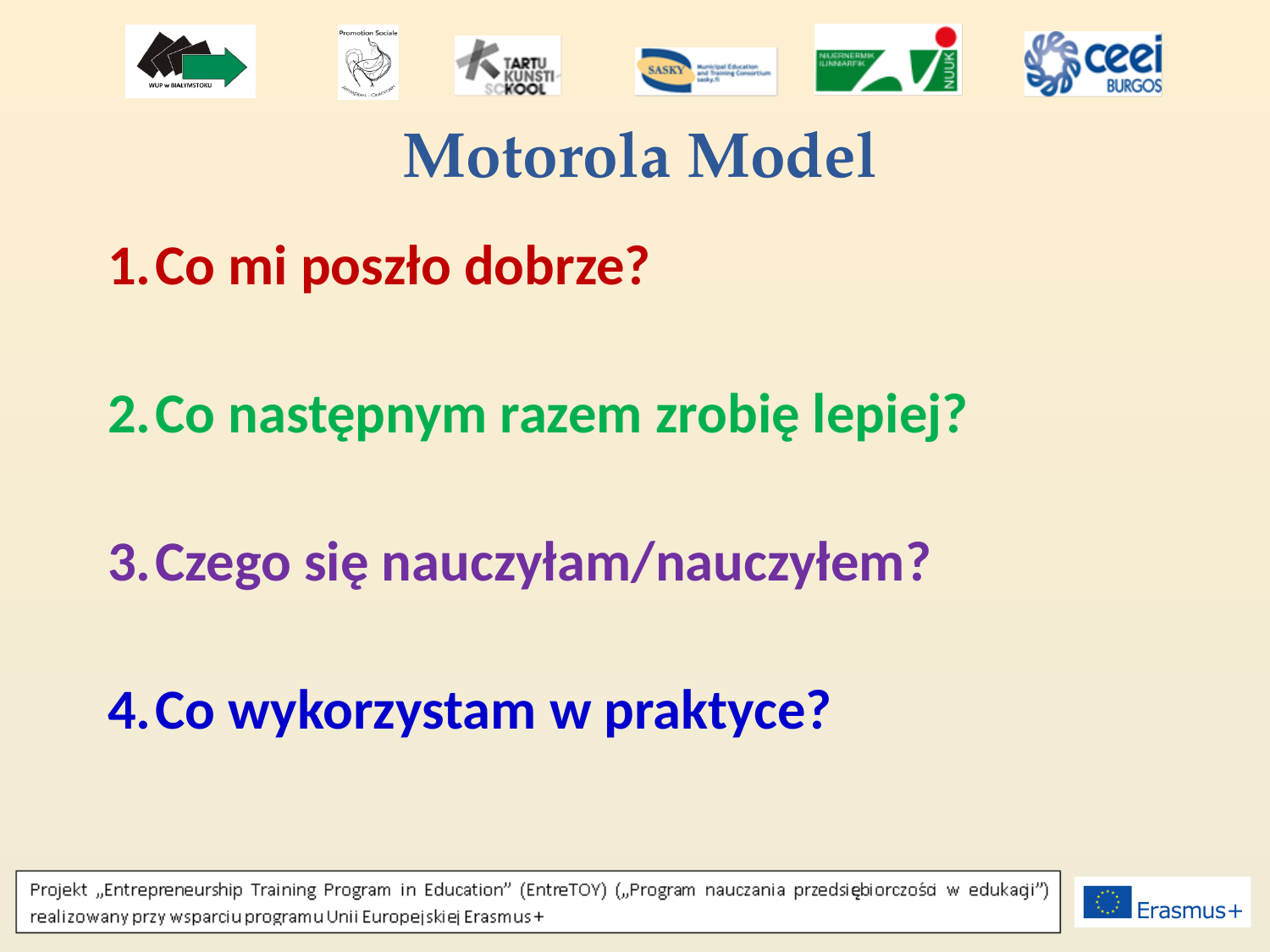

# Motorola Model
Co mi poszło dobrze?

Co następnym razem zrobię lepiej?

Czego się nauczyłam/nauczyłem?

Co wykorzystam w praktyce?